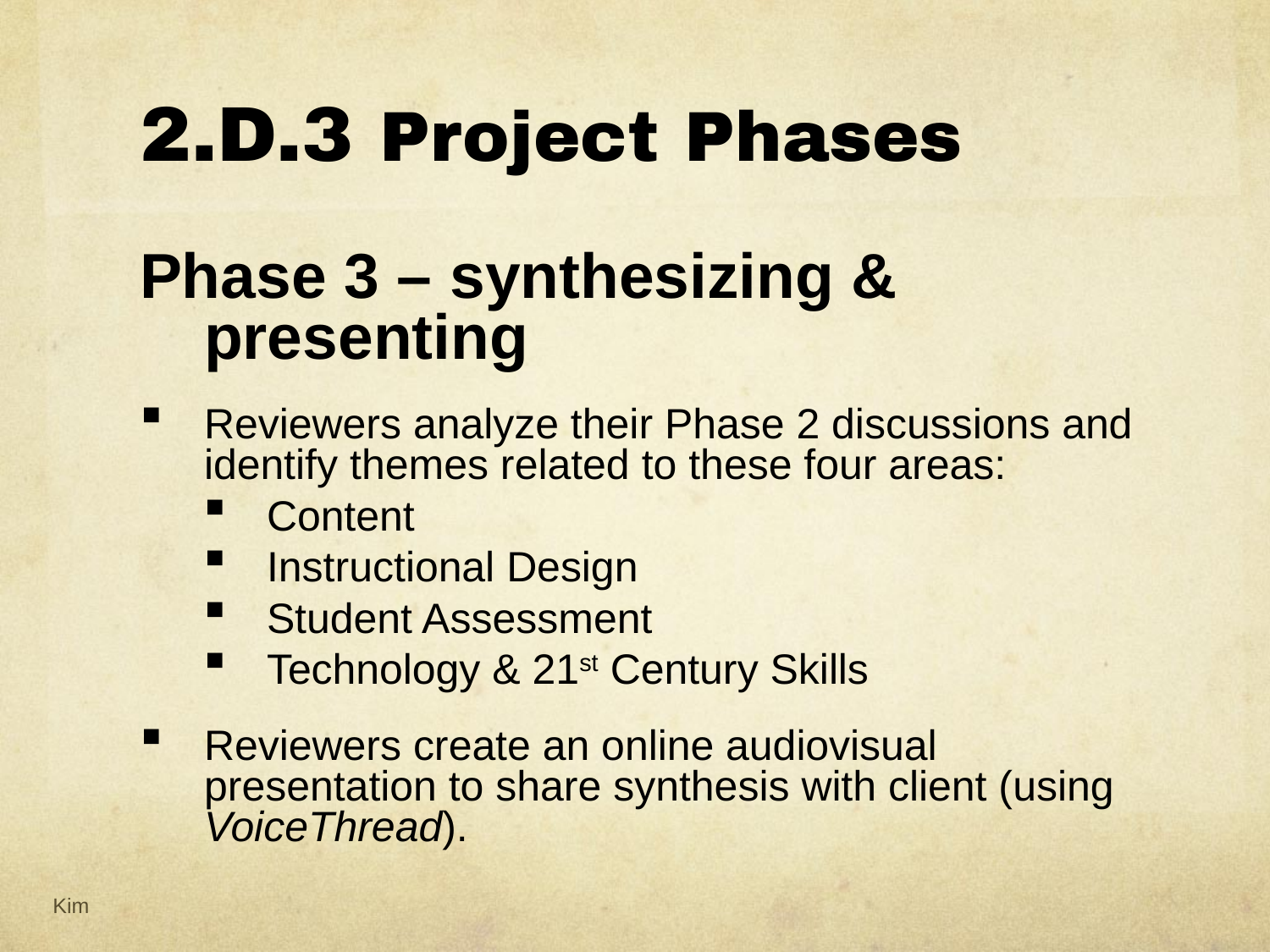

# 2.D.3 Project Phases
Phase 3 – synthesizing & presenting
Reviewers analyze their Phase 2 discussions and identify themes related to these four areas:
Content
Instructional Design
Student Assessment
Technology & 21st Century Skills
Reviewers create an online audiovisual presentation to share synthesis with client (using VoiceThread).

Kim